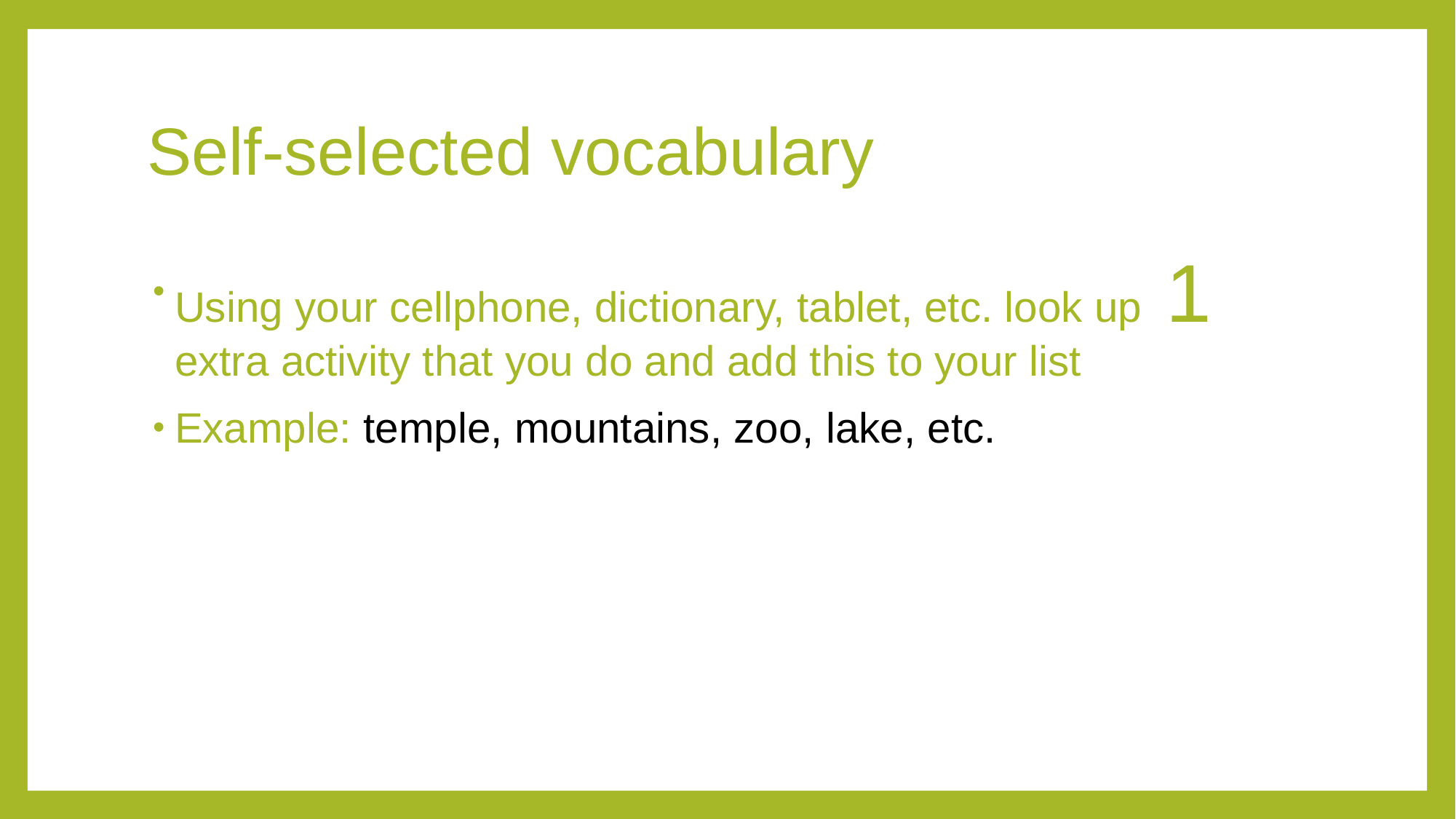

# Self-selected vocabulary
Using your cellphone, dictionary, tablet, etc. look up 1 extra activity that you do and add this to your list
Example: temple, mountains, zoo, lake, etc.